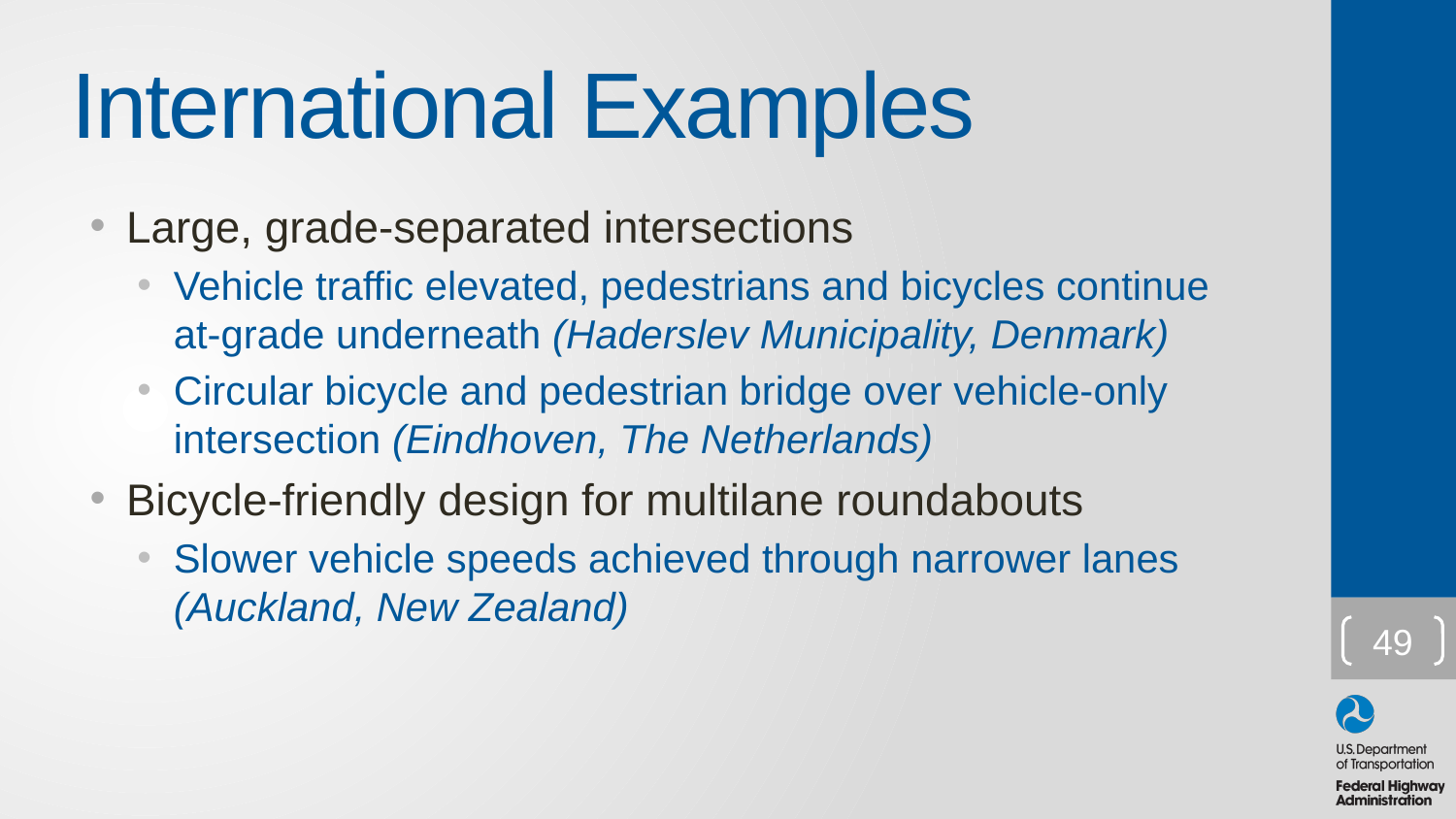

# International Examples
Large, grade-separated intersections
Vehicle traffic elevated, pedestrians and bicycles continue at-grade underneath (Haderslev Municipality, Denmark)
Circular bicycle and pedestrian bridge over vehicle-only intersection (Eindhoven, The Netherlands)
Bicycle-friendly design for multilane roundabouts
Slower vehicle speeds achieved through narrower lanes (Auckland, New Zealand)

49